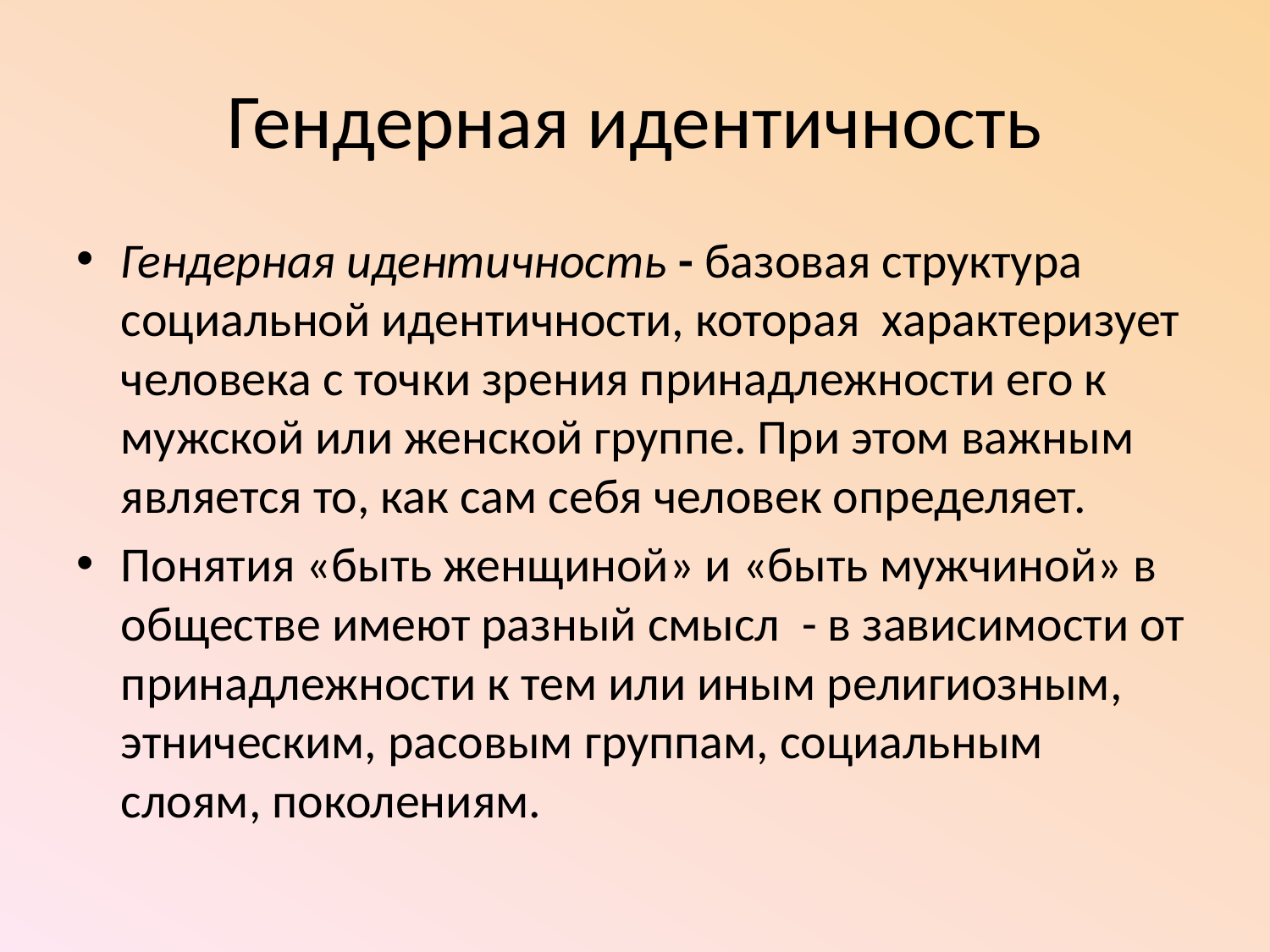

# Гендерная идентичность
Гендерная идентичность - базовая структура социальной идентичности, которая  характеризует человека с точки зрения принадлежности его к мужской или женской группе. При этом важным является то, как сам себя человек определяет.
Понятия «быть женщиной» и «быть мужчиной» в обществе имеют разный смысл  - в зависимости от принадлежности к тем или иным религиозным, этническим, расовым группам, социальным слоям, поколениям.